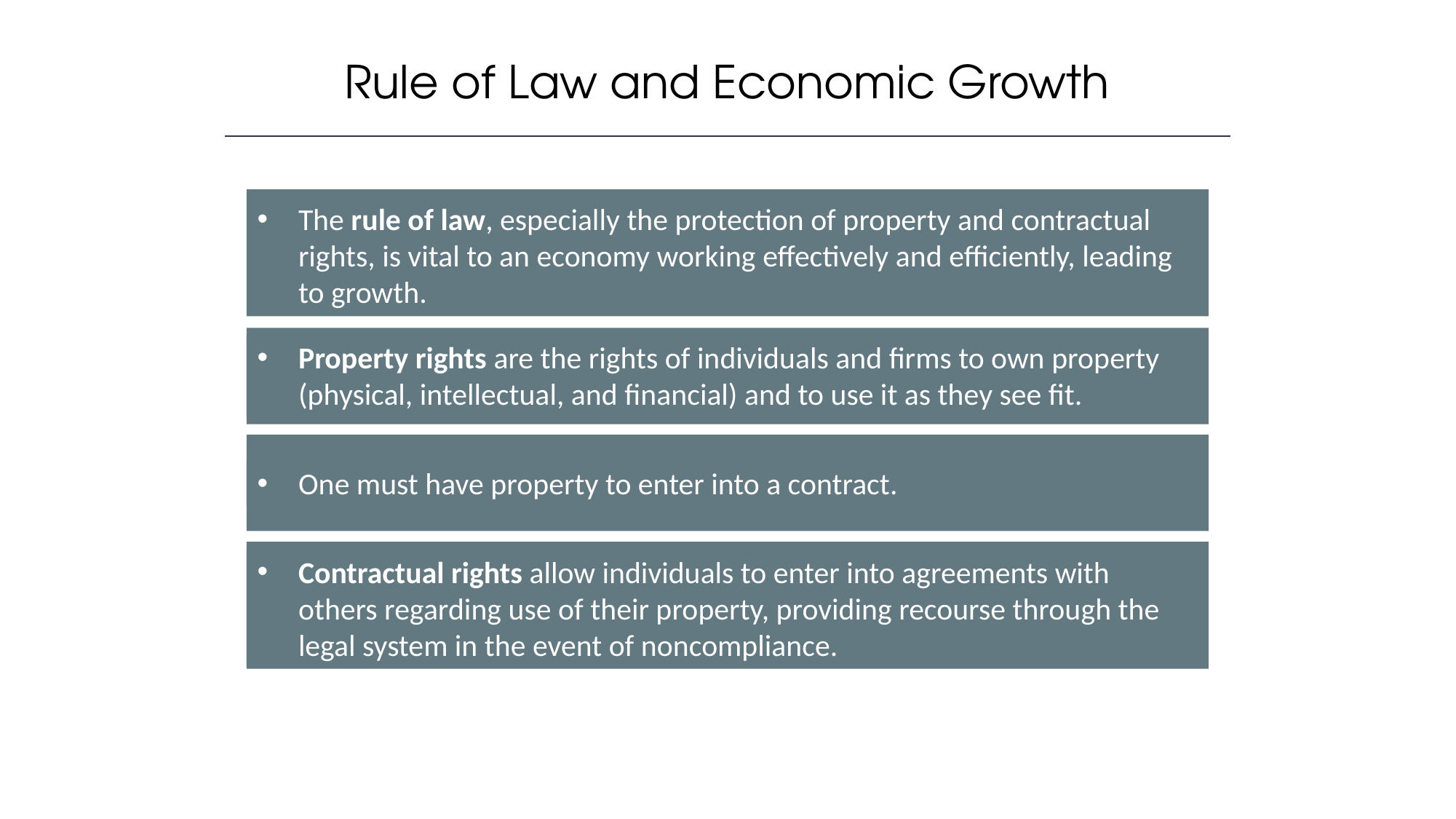

Rule of Law and Economic Growth

The rule of law, especially the protection of property and contractual rights, is vital to an economy working effectively and efficiently, leading to growth.

Property rights are the rights of individuals and firms to own property (physical, intellectual, and financial) and to use it as they see fit.

One must have property to enter into a contract.

Contractual rights allow individuals to enter into agreements with others regarding use of their property, providing recourse through the legal system in the event of noncompliance.